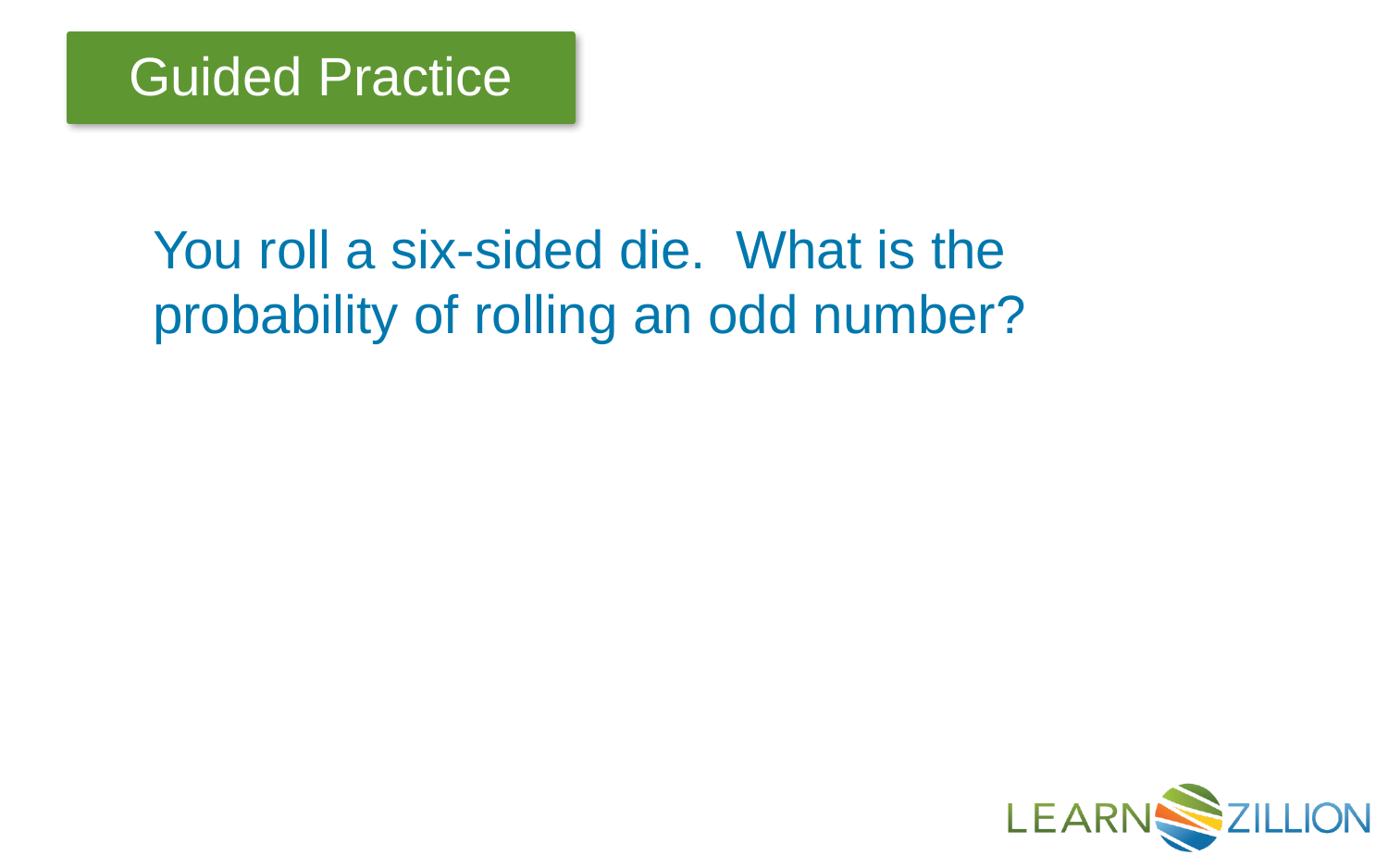

You roll a six-sided die.  What is the probability of rolling an odd number?